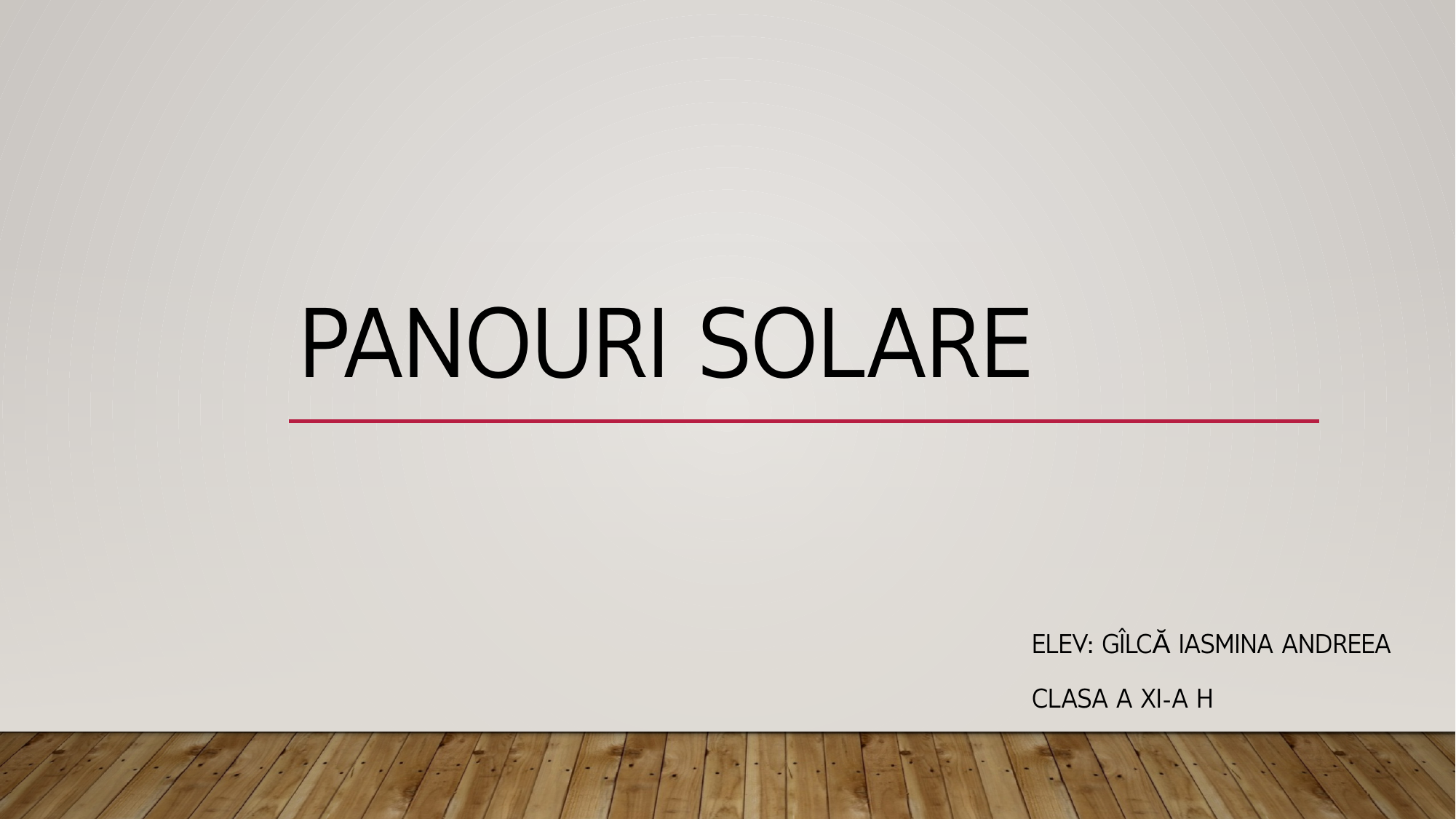

# Panouri solare
Elev: Gîlcă Iasmina Andreea
Clasa a XI-a h